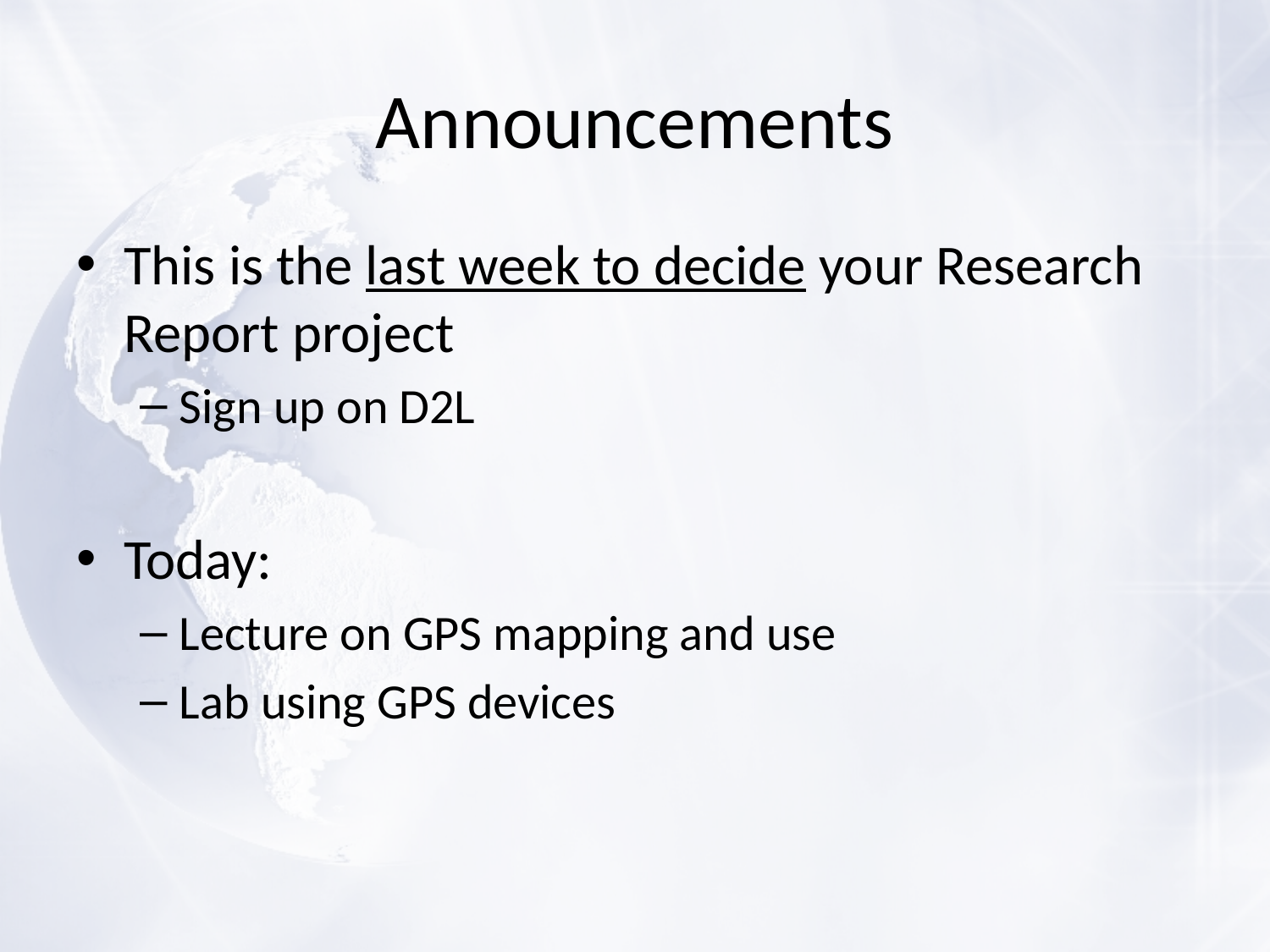

# Announcements
This is the last week to decide your Research Report project
Sign up on D2L

Today:
Lecture on GPS mapping and use
Lab using GPS devices